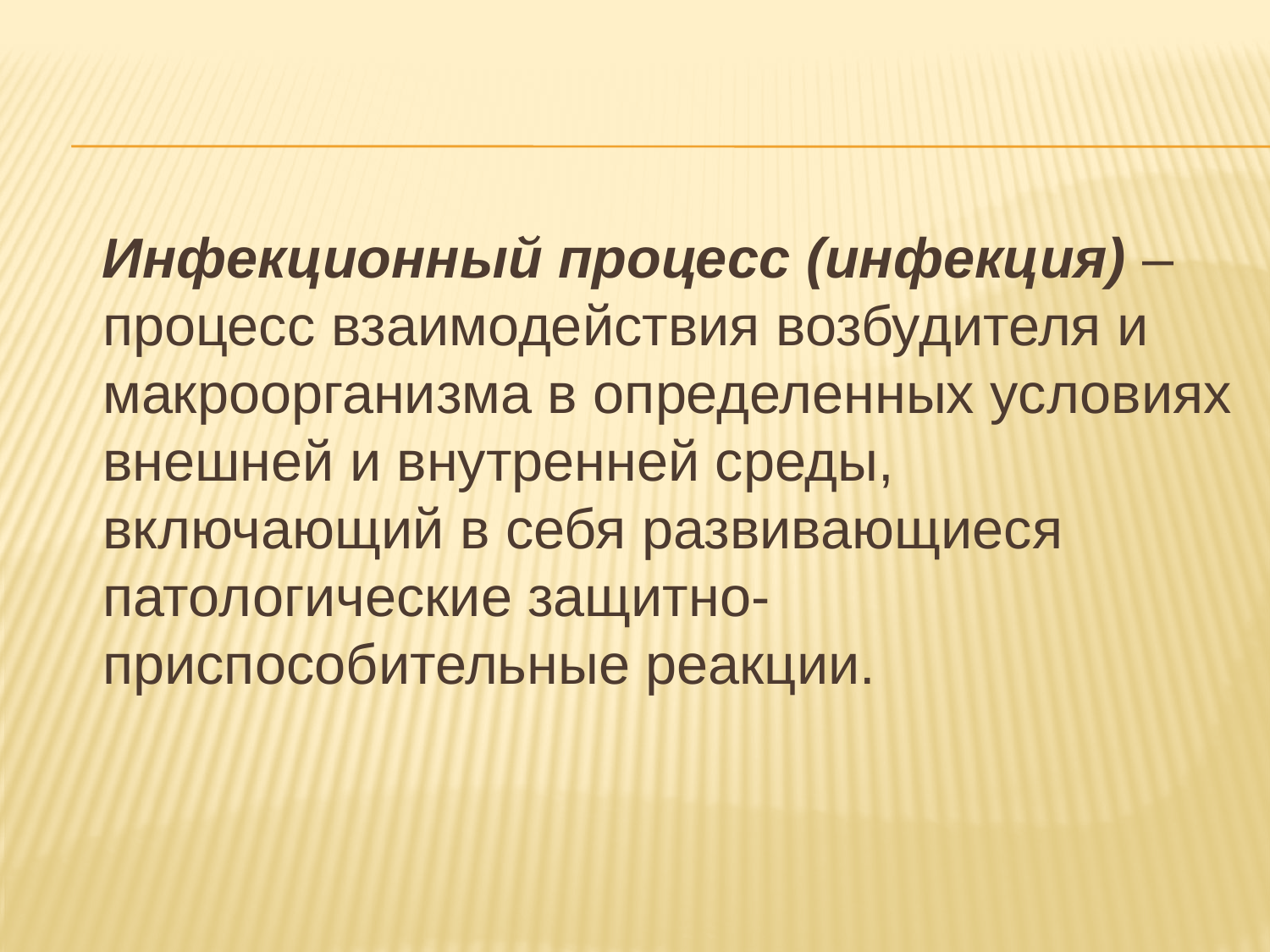

#
   Инфекционный процесс (инфекция) – процесс взаимодействия возбудителя и макроорганизма в определенных условиях внешней и внутренней среды, включающий в себя развивающиеся патологические защитно- приспособительные реакции.